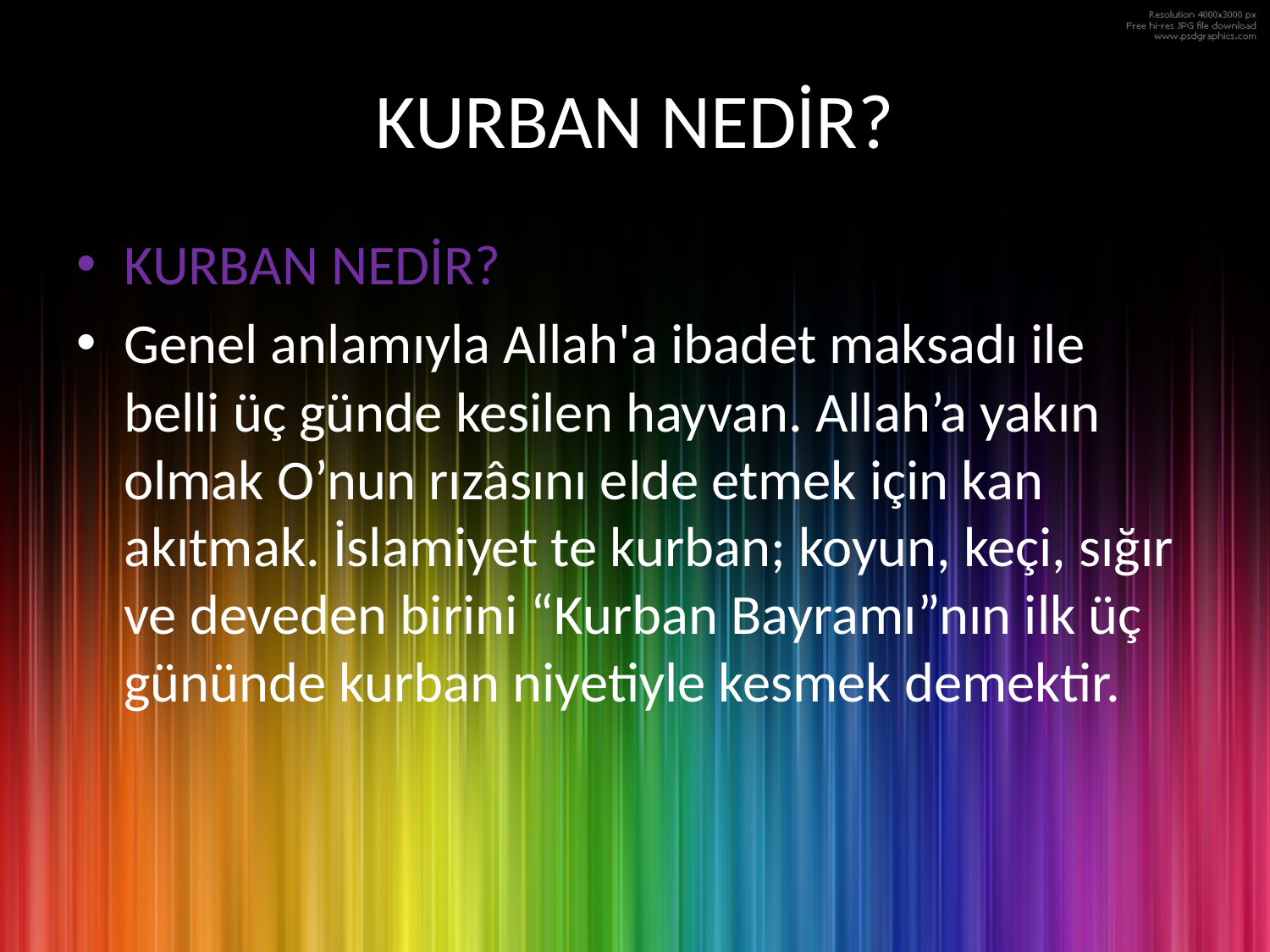

# KURBAN NEDİR?
KURBAN NEDİR?
Genel anlamıyla Allah'a ibadet maksadı ile belli üç günde kesilen hayvan. Allah’a yakın olmak O’nun rızâsını elde etmek için kan akıtmak. İslamiyet te kurban; koyun, keçi, sığır ve deveden birini “Kurban Bayramı”nın ilk üç gününde kurban niyetiyle kesmek demektir.